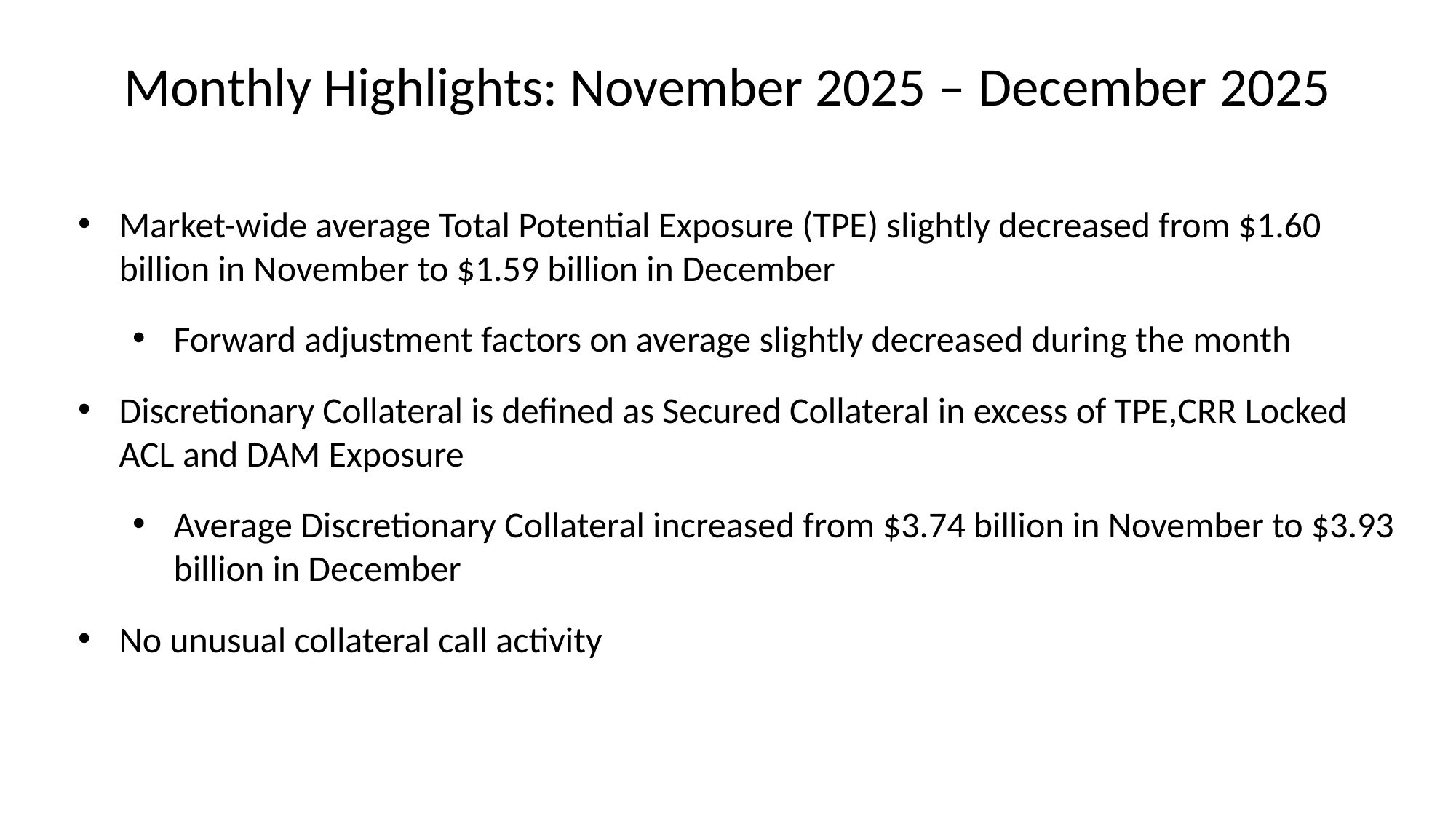

# Monthly Highlights: November 2025 – December 2025
Market-wide average Total Potential Exposure (TPE) slightly decreased from $1.60 billion in November to $1.59 billion in December
Forward adjustment factors on average slightly decreased during the month
Discretionary Collateral is defined as Secured Collateral in excess of TPE,CRR Locked ACL and DAM Exposure
Average Discretionary Collateral increased from $3.74 billion in November to $3.93 billion in December
No unusual collateral call activity